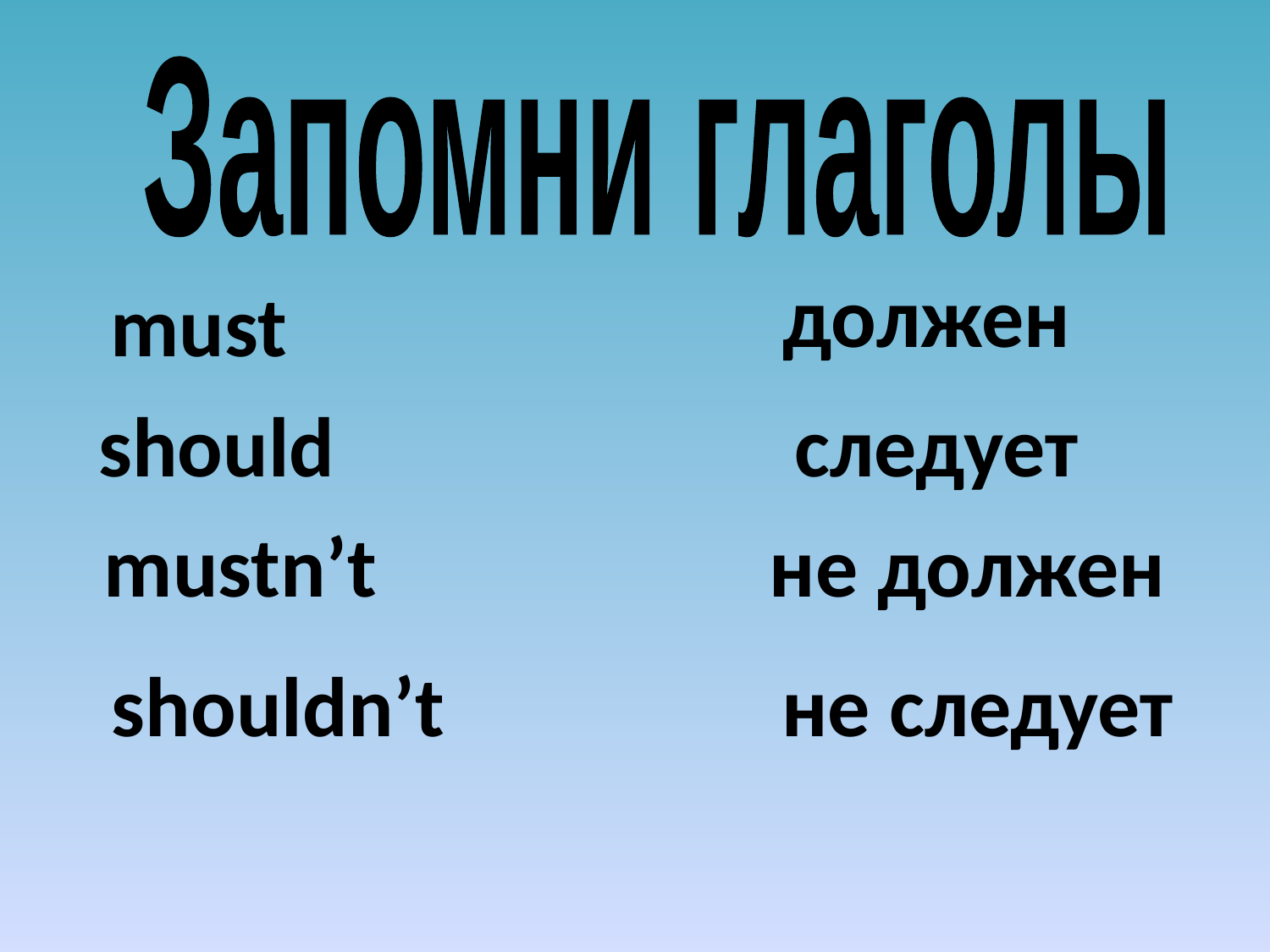

Запомни глаголы
должен
must
should
следует
mustn’t
не должен
shouldn’t
не следует